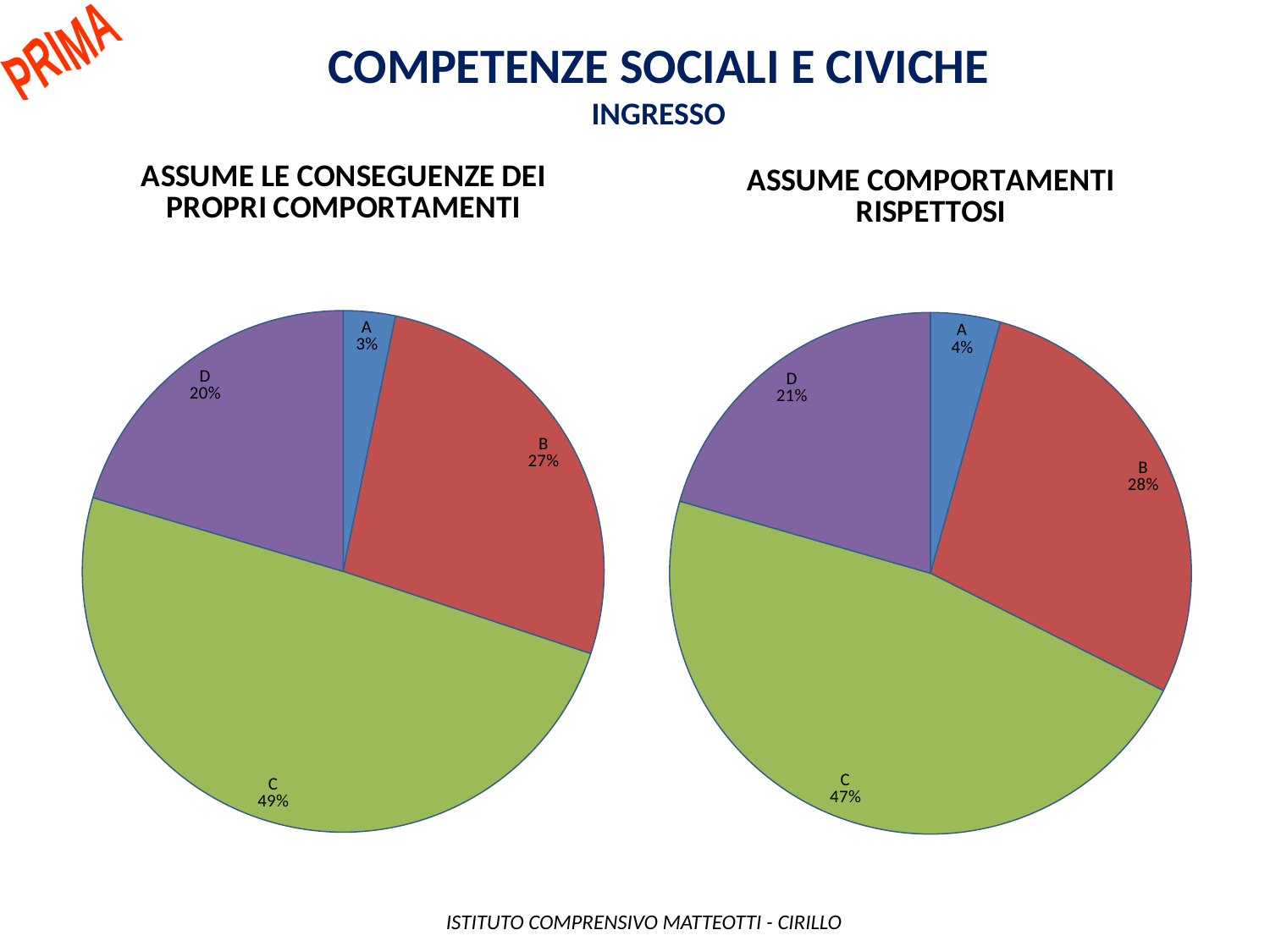

PRIMA
Competenze sociali e civiche
INGRESSO

### Chart: ASSUME LE CONSEGUENZE DEI PROPRI COMPORTAMENTI

| Category |  |
|---|---|
| A | 6.0 |
| B | 50.0 |
| C | 92.0 |
| D | 38.0 |

### Chart: ASSUME COMPORTAMENTI RISPETTOSI

| Category |  |
|---|---|
| A | 8.0 |
| B | 52.0 |
| C | 87.0 |
| D | 38.0 |
 ISTITUTO COMPRENSIVO MATTEOTTI - CIRILLO